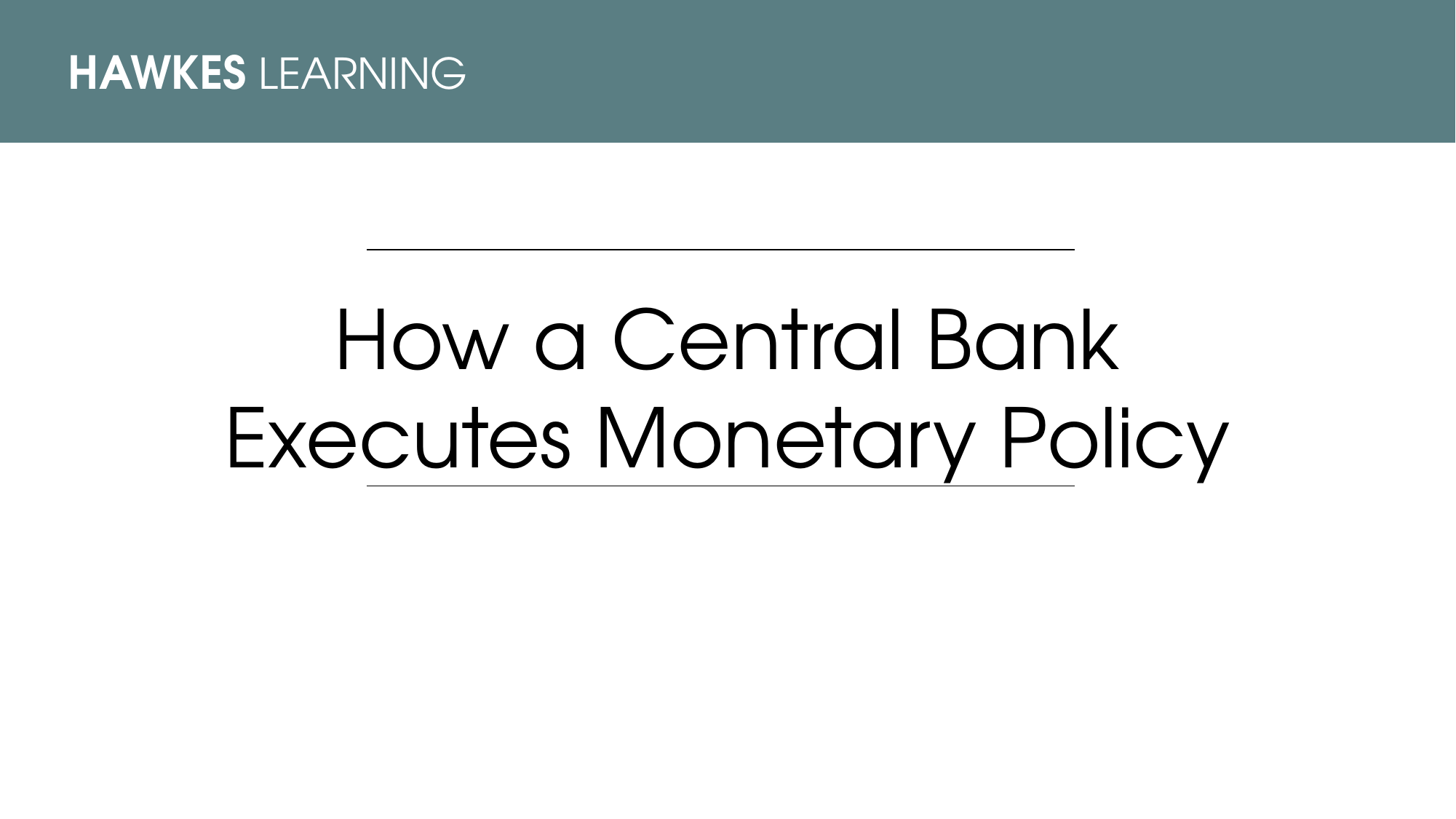

HAWKES LEARNING
How a Central Bank Executes Monetary Policy